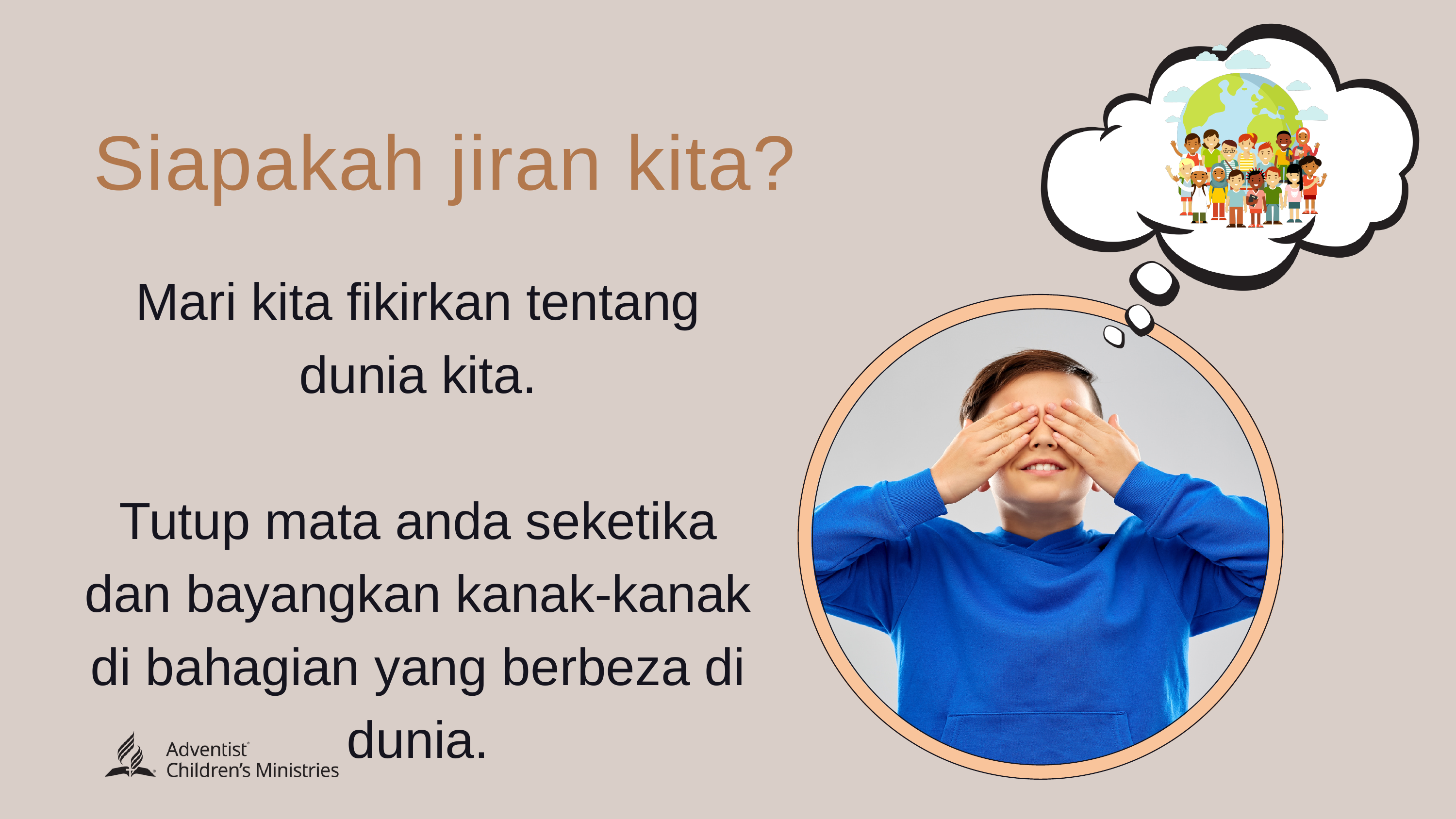

Siapakah jiran kita?
Mari kita fikirkan tentang dunia kita.

Tutup mata anda seketika dan bayangkan kanak-kanak di bahagian yang berbeza di dunia.